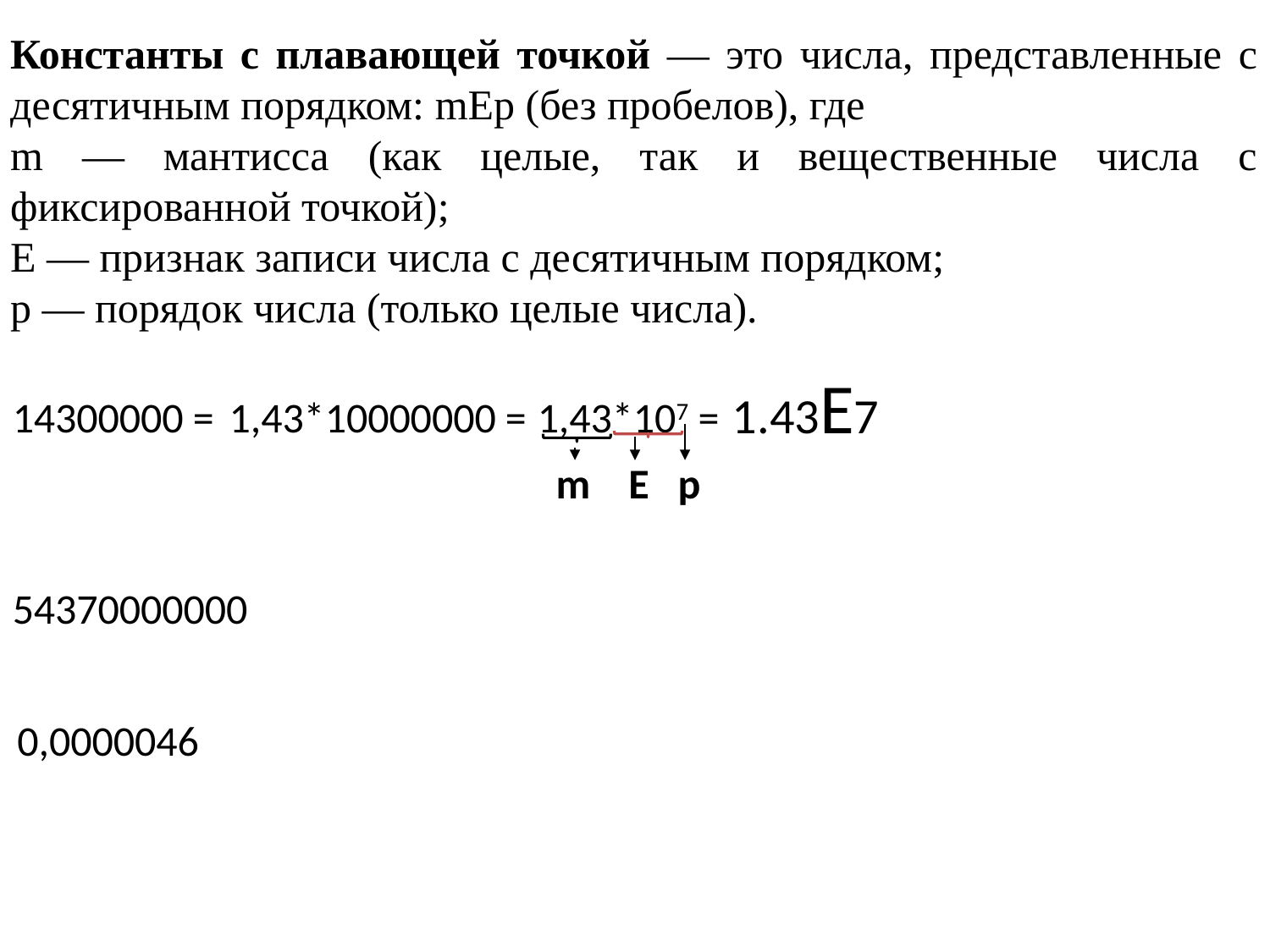

Константы с плавающей точкой — это числа, представленные с десятичным порядком: mEp (без пробелов), где
m — мантисса (как целые, так и вещественные числа с фиксированной точкой);
Е — признак записи числа с десятичным порядком;
р — порядок числа (только целые числа).
1.43E7
14300000 =
1,43*10000000 =
1,43*107 =

   m    E   p
54370000000
0,0000046